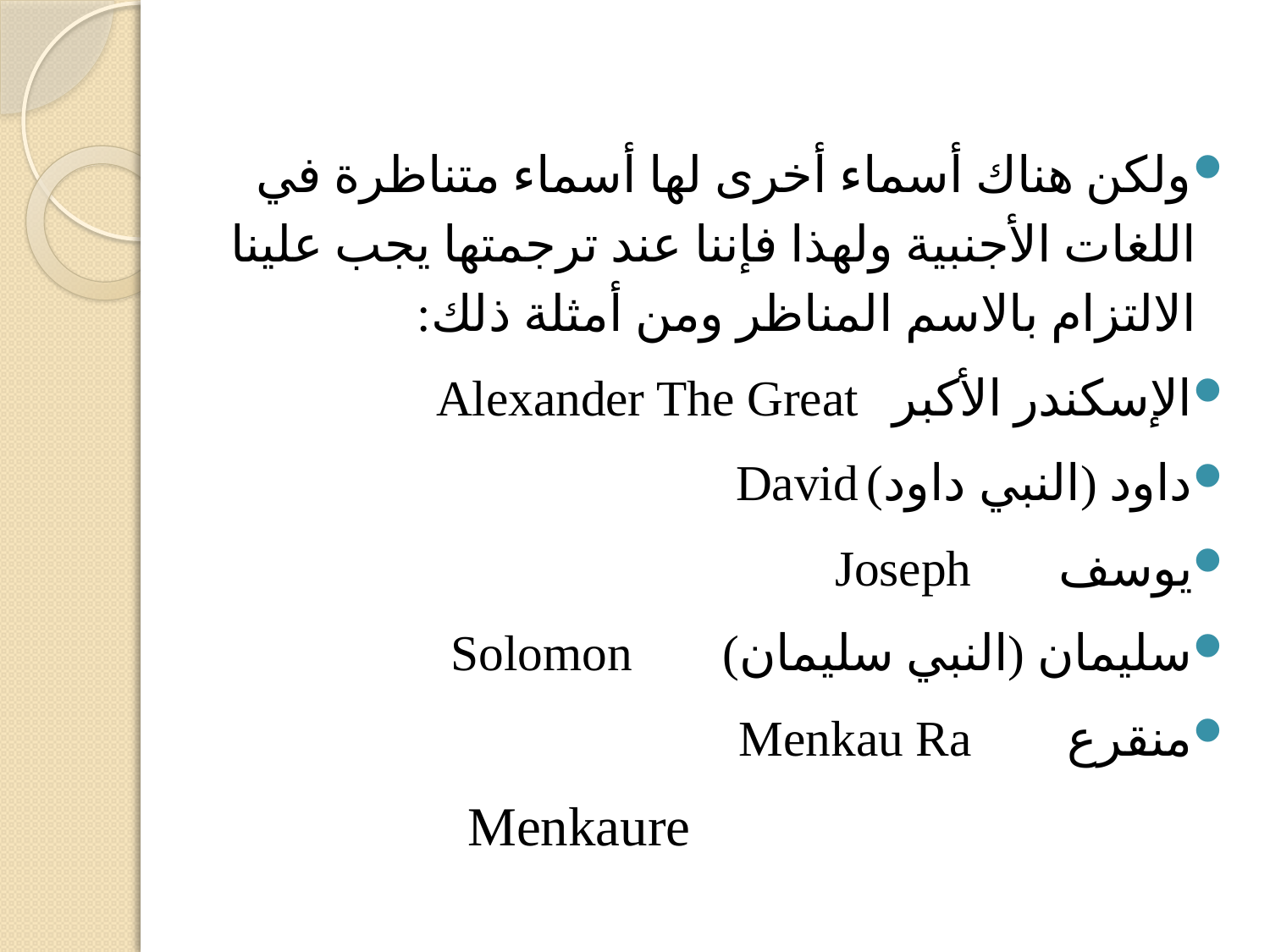

ولكن هناك أسماء أخرى لها أسماء متناظرة في اللغات الأجنبية ولهذا فإننا عند ترجمتها يجب علينا الالتزام بالاسم المناظر ومن أمثلة ذلك:
الإسكندر الأكبر		Alexander The Great
داود (النبي داود)		David
يوسف			Joseph
سليمان (النبي سليمان)		Solomon
منقرع			Menkau Ra
 Menkaure